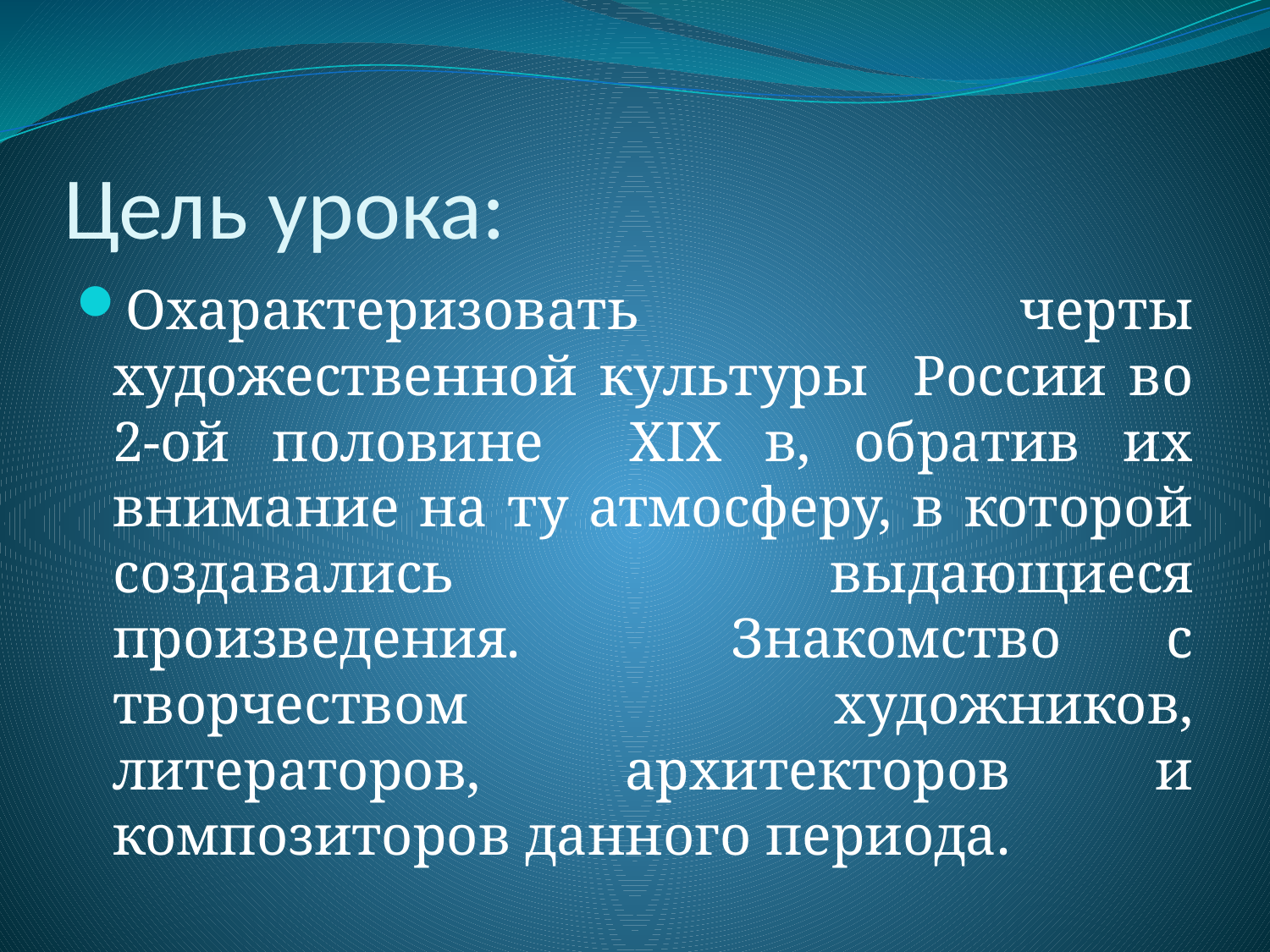

# Цель урока:
Охарактеризовать черты художественной культуры  России во 2-ой половине  XIX в, обратив их внимание на ту атмосферу, в которой создавались выдающиеся произведения.  Знакомство с творчеством художников, литераторов, архитекторов и композиторов данного периода.